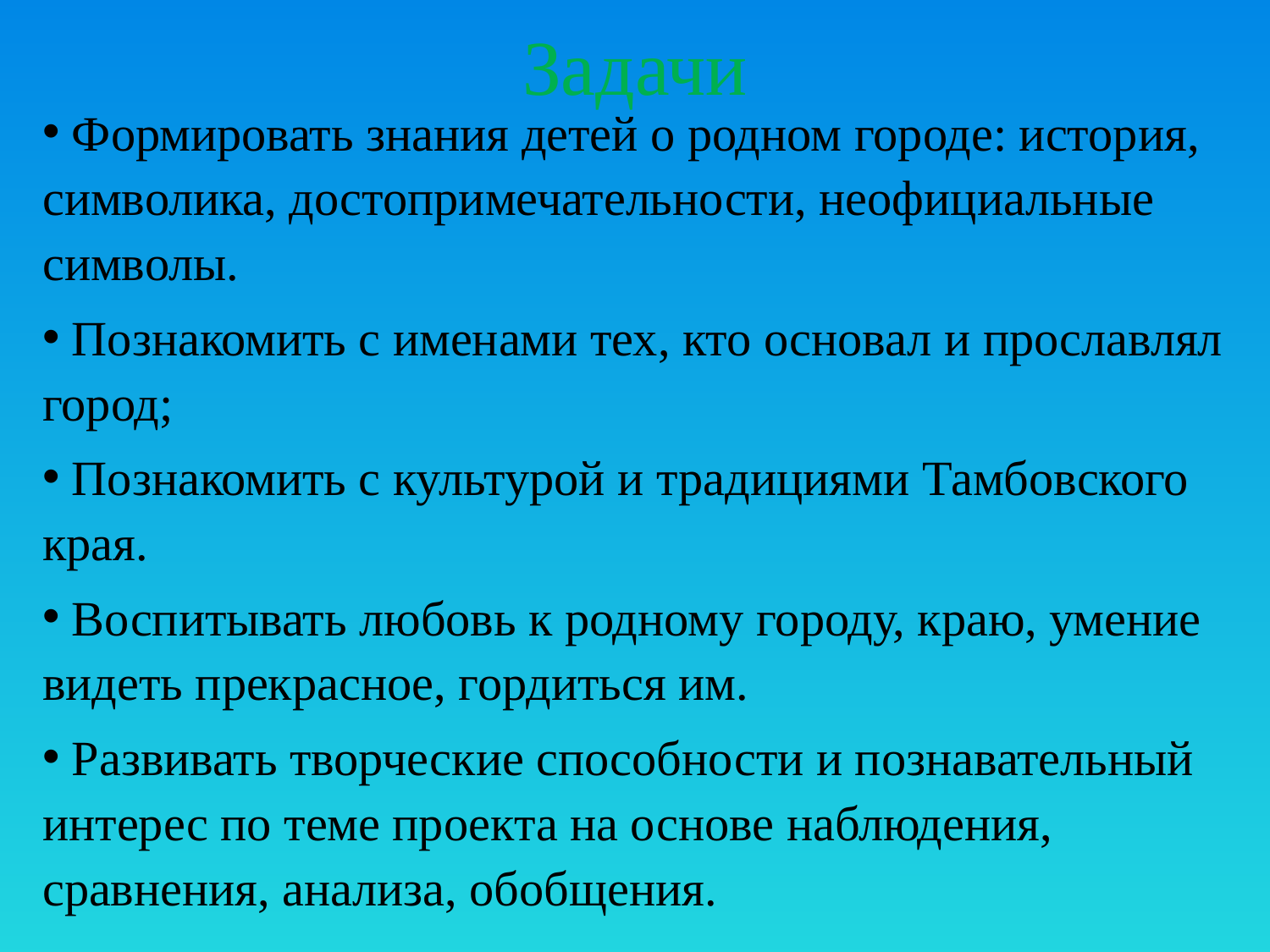

# Задачи
 Формировать знания детей о родном городе: история, символика, достопримечательности, неофициальные символы.
 Познакомить с именами тех, кто основал и прославлял город;
 Познакомить с культурой и традициями Тамбовского края.
 Воспитывать любовь к родному городу, краю, умение видеть прекрасное, гордиться им.
 Развивать творческие способности и познавательный интерес по теме проекта на основе наблюдения, сравнения, анализа, обобщения.